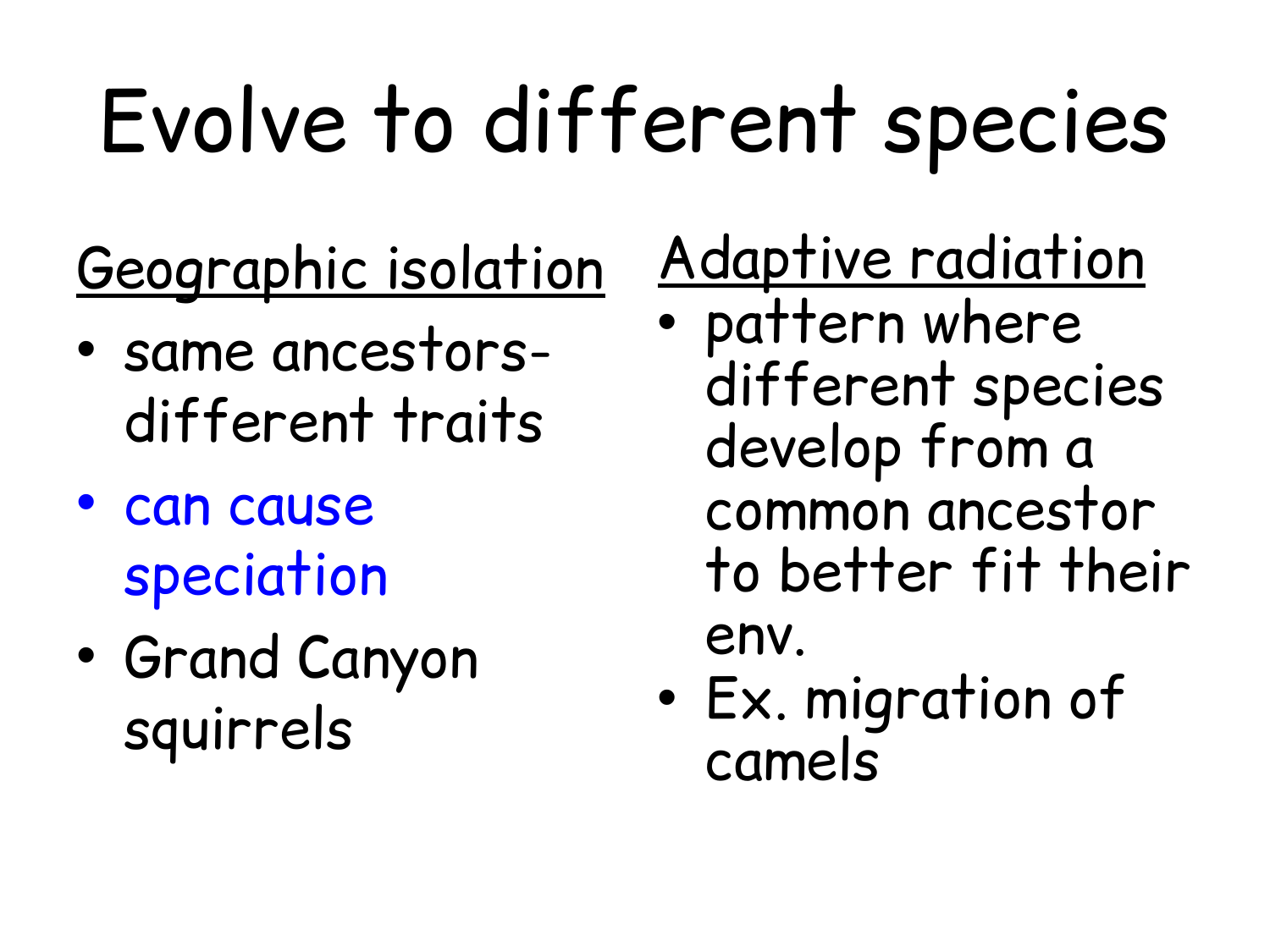

# Evolve to different species
Geographic isolation
same ancestors-different traits
can cause speciation
Grand Canyon squirrels
Adaptive radiation
pattern where different species develop from a common ancestor to better fit their env.
Ex. migration of camels